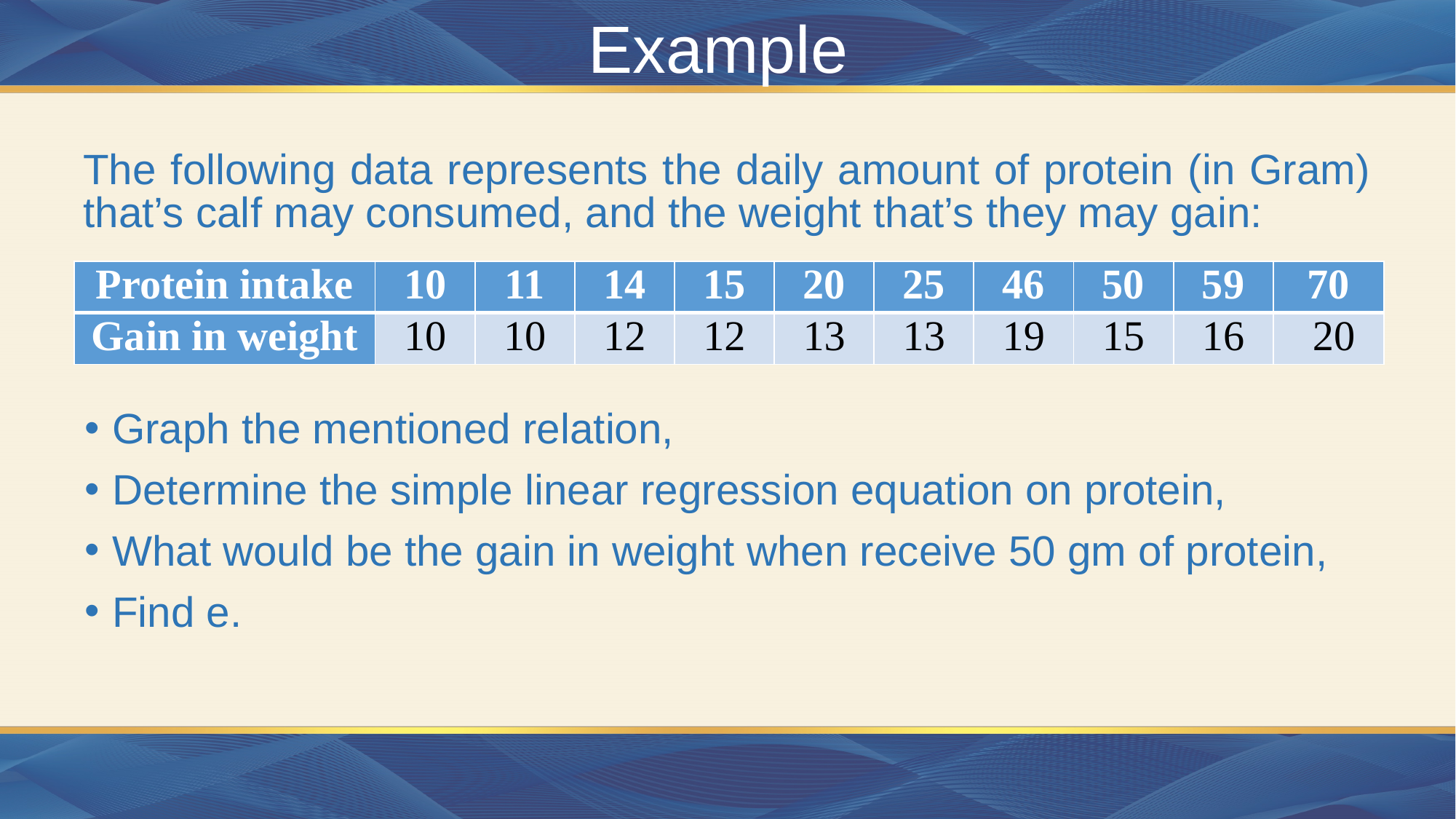

# Example
The following data represents the daily amount of protein (in Gram) that’s calf may consumed, and the weight that’s they may gain:
| Protein intake | 10 | 11 | 14 | 15 | 20 | 25 | 46 | 50 | 59 | 70 |
| --- | --- | --- | --- | --- | --- | --- | --- | --- | --- | --- |
| Gain in weight | 10 | 10 | 12 | 12 | 13 | 13 | 19 | 15 | 16 | 20 |
Graph the mentioned relation,
Determine the simple linear regression equation on protein,
What would be the gain in weight when receive 50 gm of protein,
Find e.